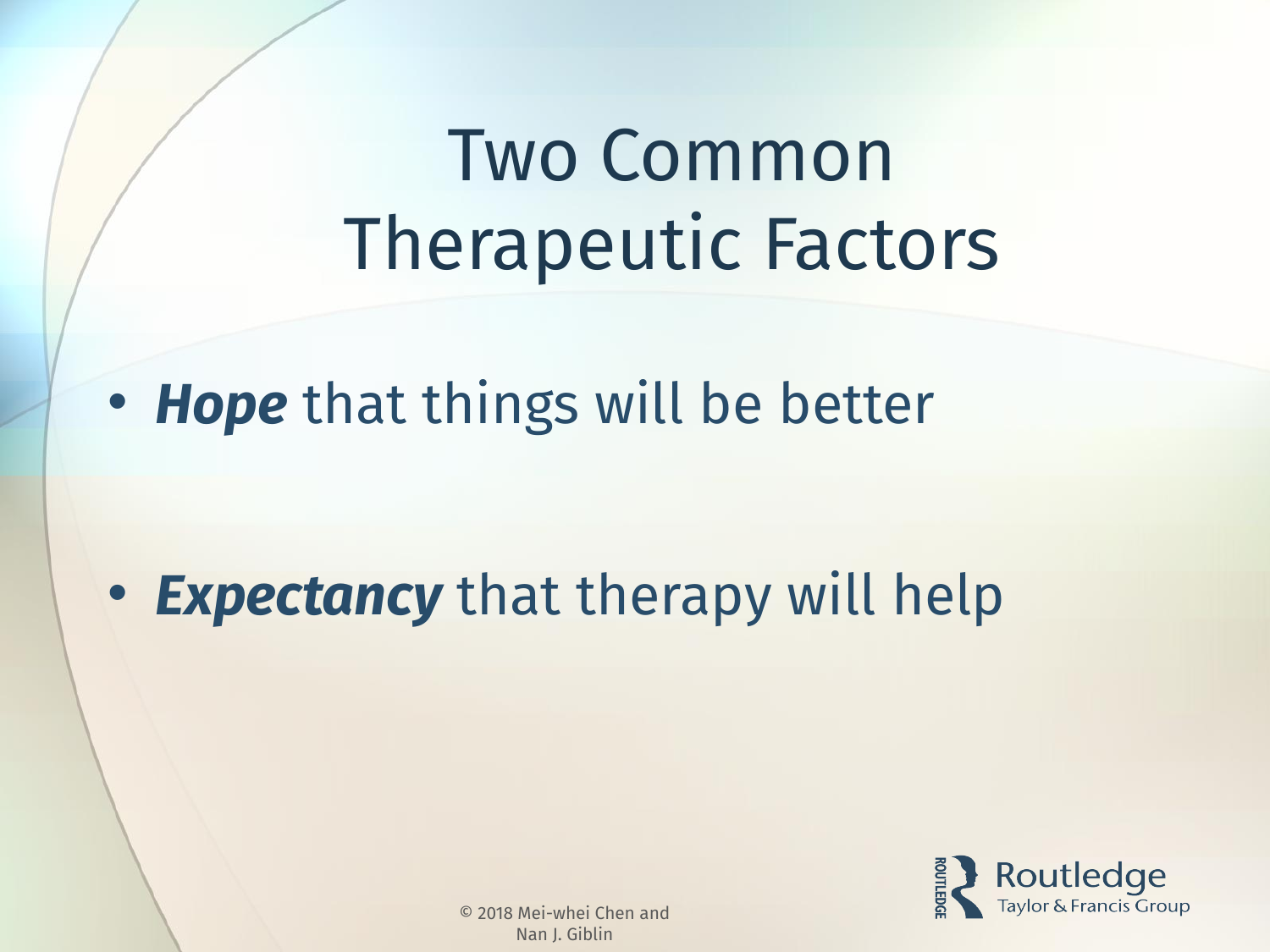

# Two Common Therapeutic Factors

Hope that things will be better

Expectancy that therapy will help